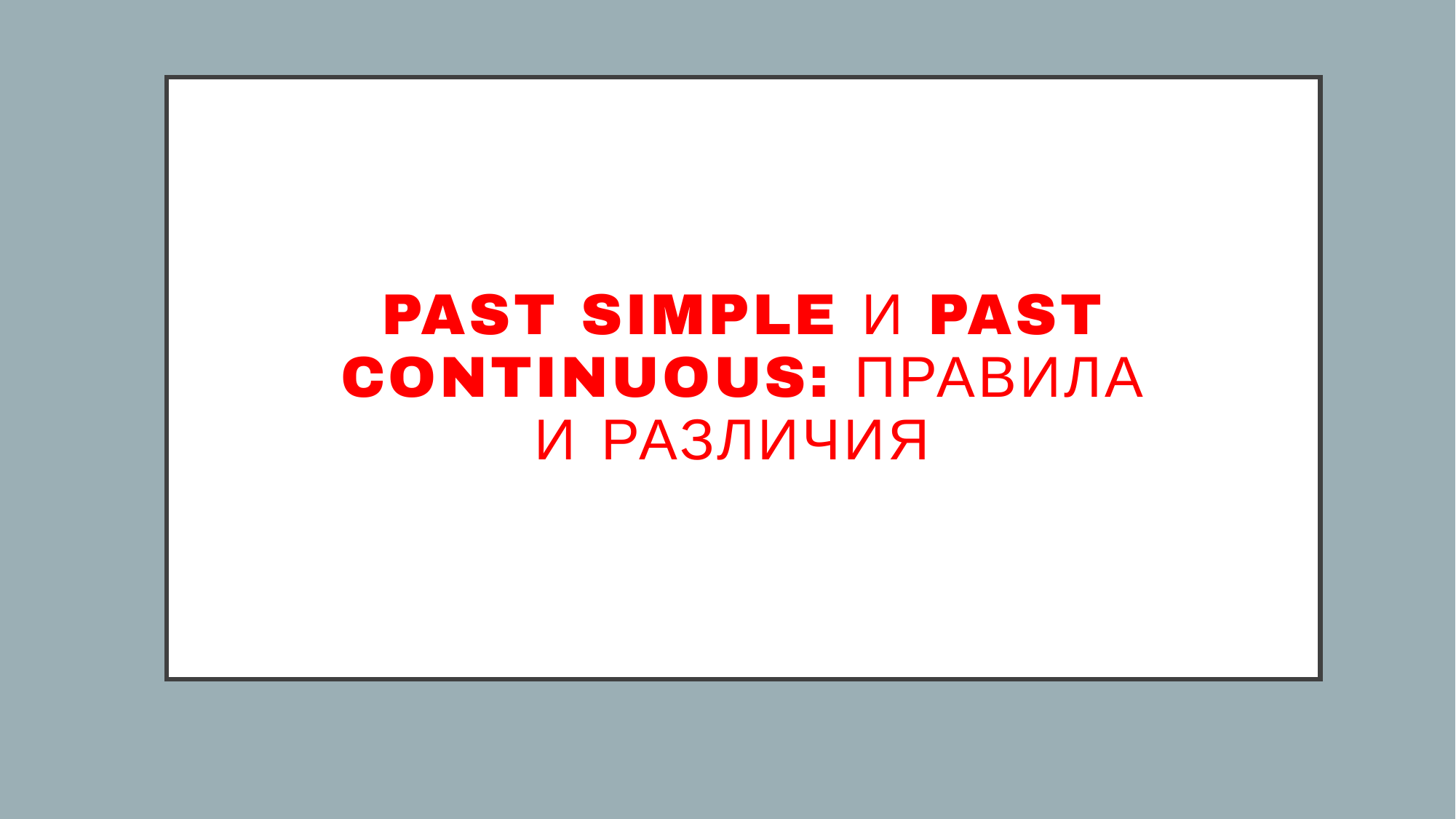

# Past Simple и Past Continuous: правила и различия